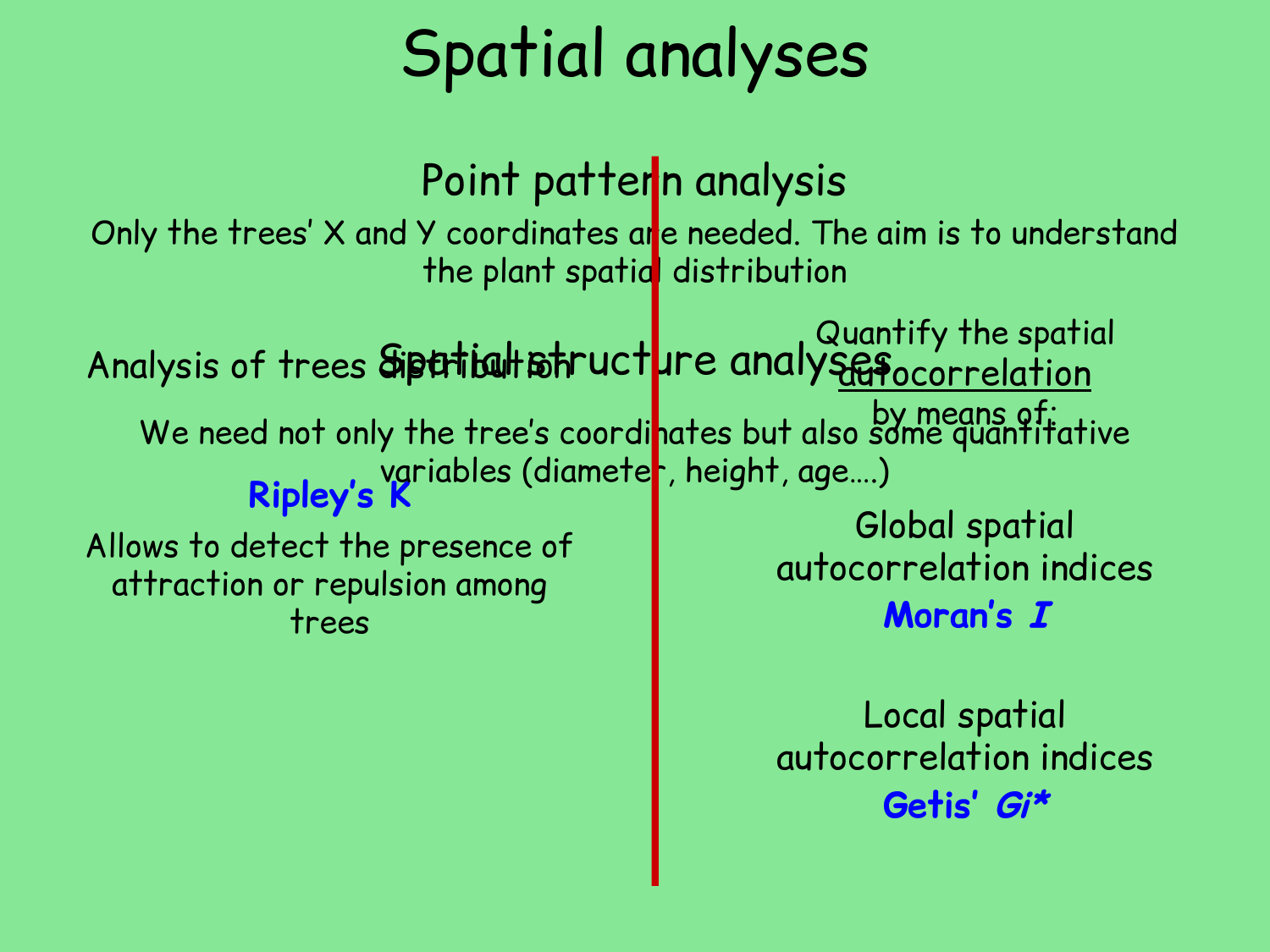

Spatial analyses
Point pattern analysis

Only the trees’ X and Y coordinates are needed. The aim is to understand the plant spatial distribution
Quantify the spatial
autocorrelation
by means of:
Spatial structure analyses
Analysis of trees distribution
We need not only the tree’s coordinates but also some quantitative variables (diameter, height, age….)
Ripley’s K
Allows to detect the presence of attraction or repulsion among trees
Global spatial autocorrelation indices
Moran’s I
Local spatial autocorrelation indices
Getis’ Gi*